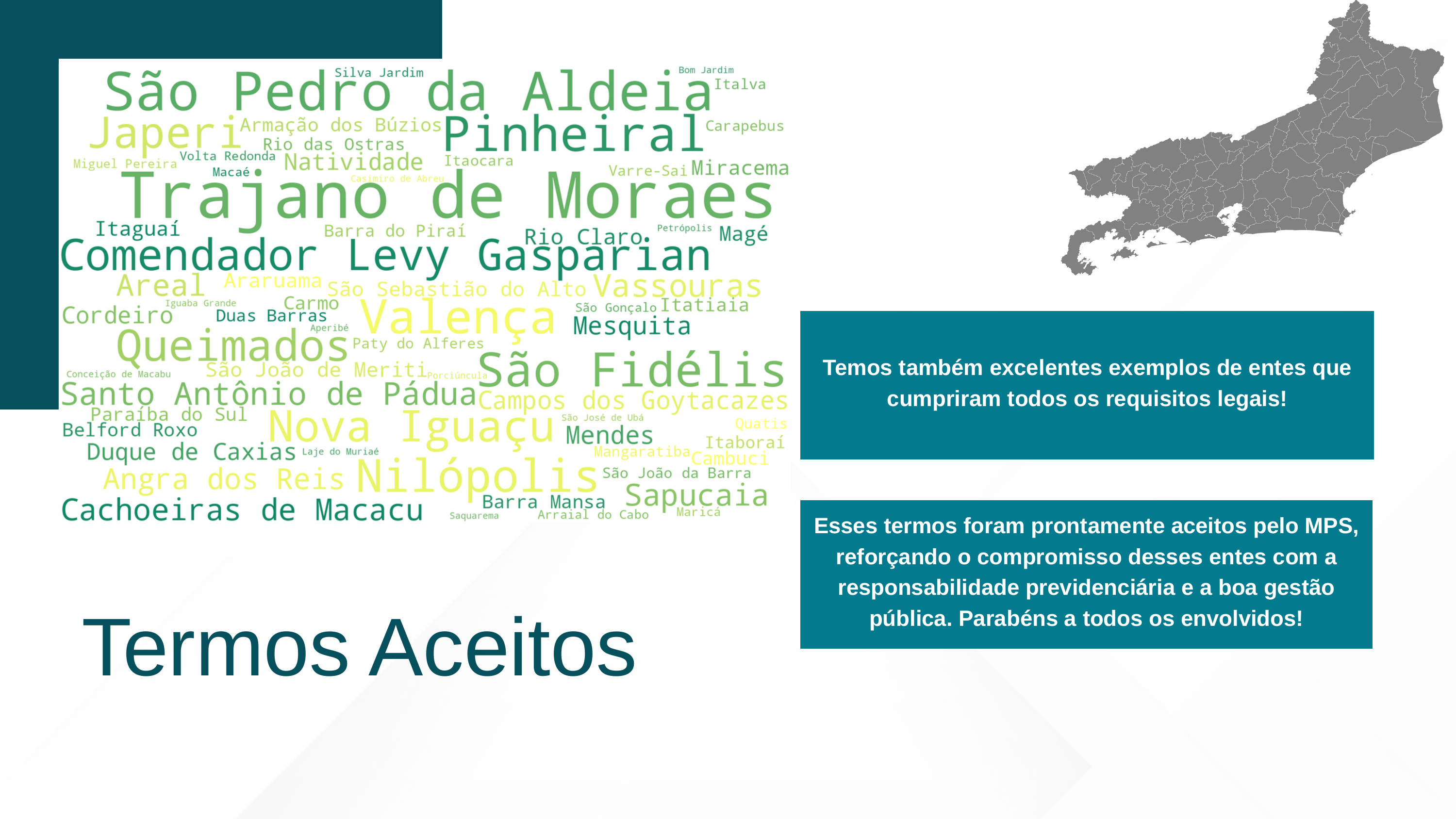

Temos também excelentes exemplos de entes que cumpriram todos os requisitos legais!

Esses termos foram prontamente aceitos pelo MPS, reforçando o compromisso desses entes com a responsabilidade previdenciária e a boa gestão pública. Parabéns a todos os envolvidos!
Termos Aceitos